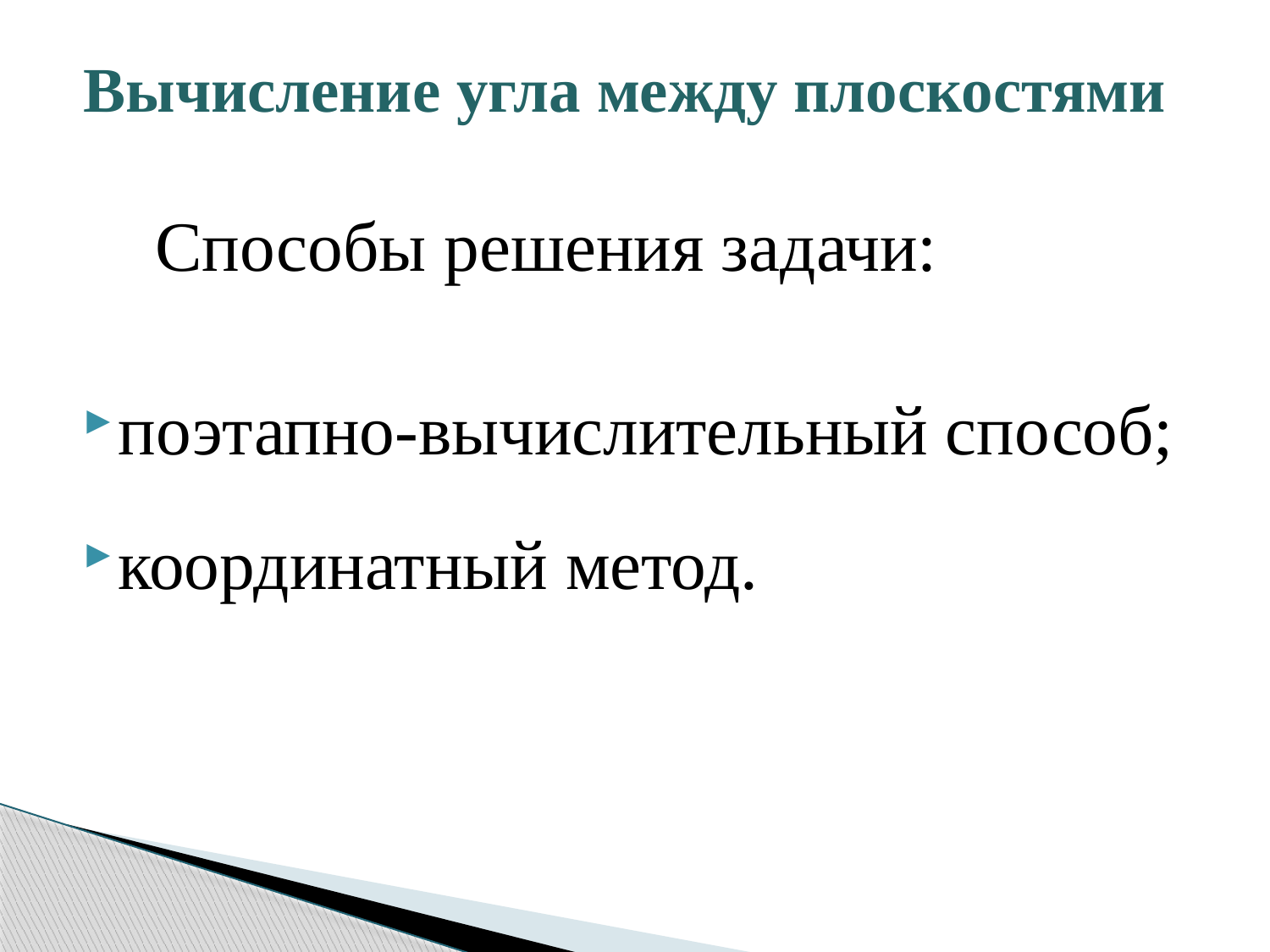

# Вычисление угла между плоскостями Способы решения задачи:
поэтапно-вычислительный способ;
координатный метод.